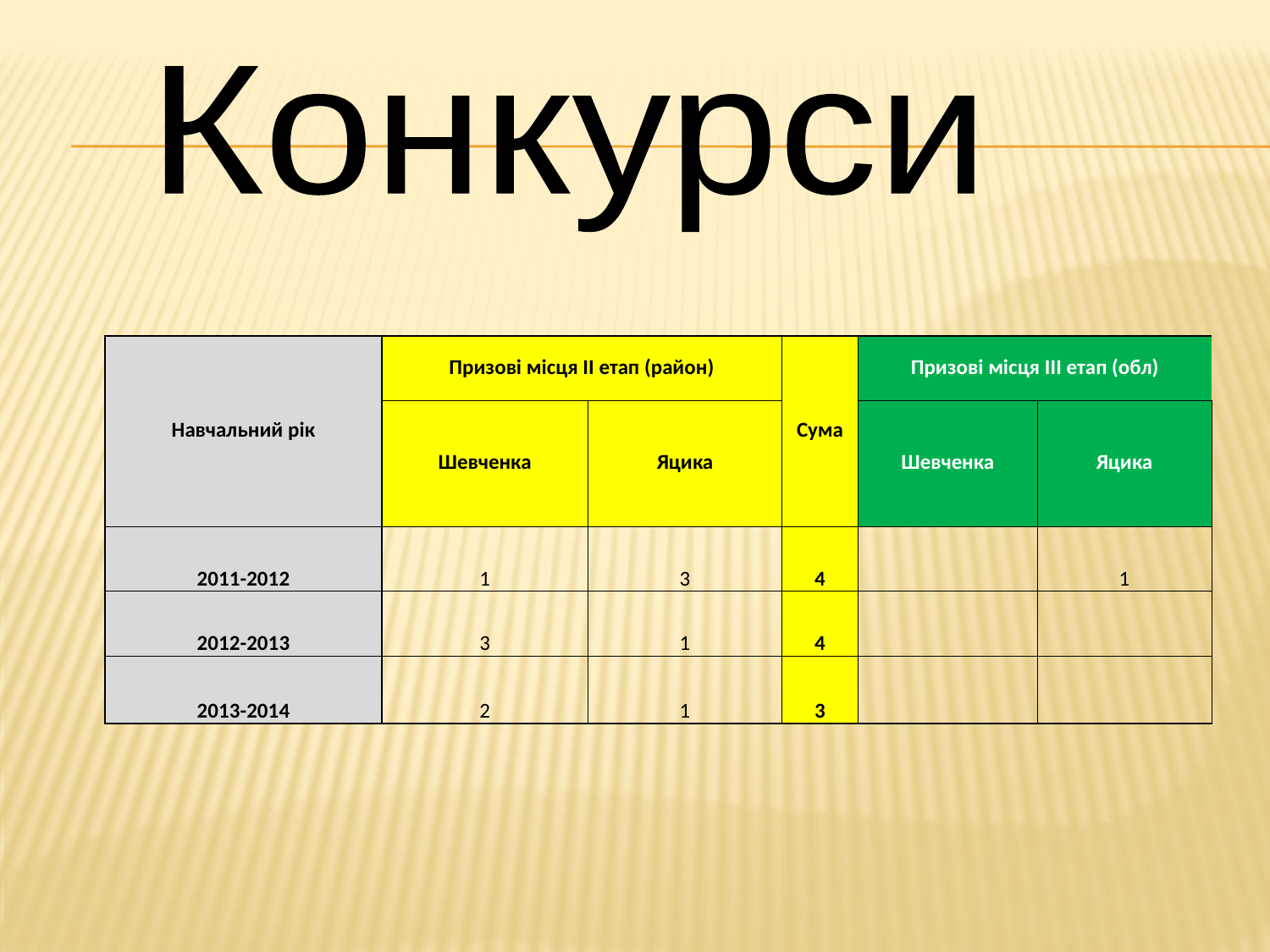

Конкурси
| Навчальний рік | Призові місця ІІ етап (район) |  | Сума | Призові місця ІІІ етап (обл) |  |
| --- | --- | --- | --- | --- | --- |
|  | Шевченка | Яцика |  | Шевченка | Яцика |
| 2011-2012 | 1 | 3 | 4 |  | 1 |
| 2012-2013 | 3 | 1 | 4 |  |  |
| 2013-2014 | 2 | 1 | 3 |  |  |